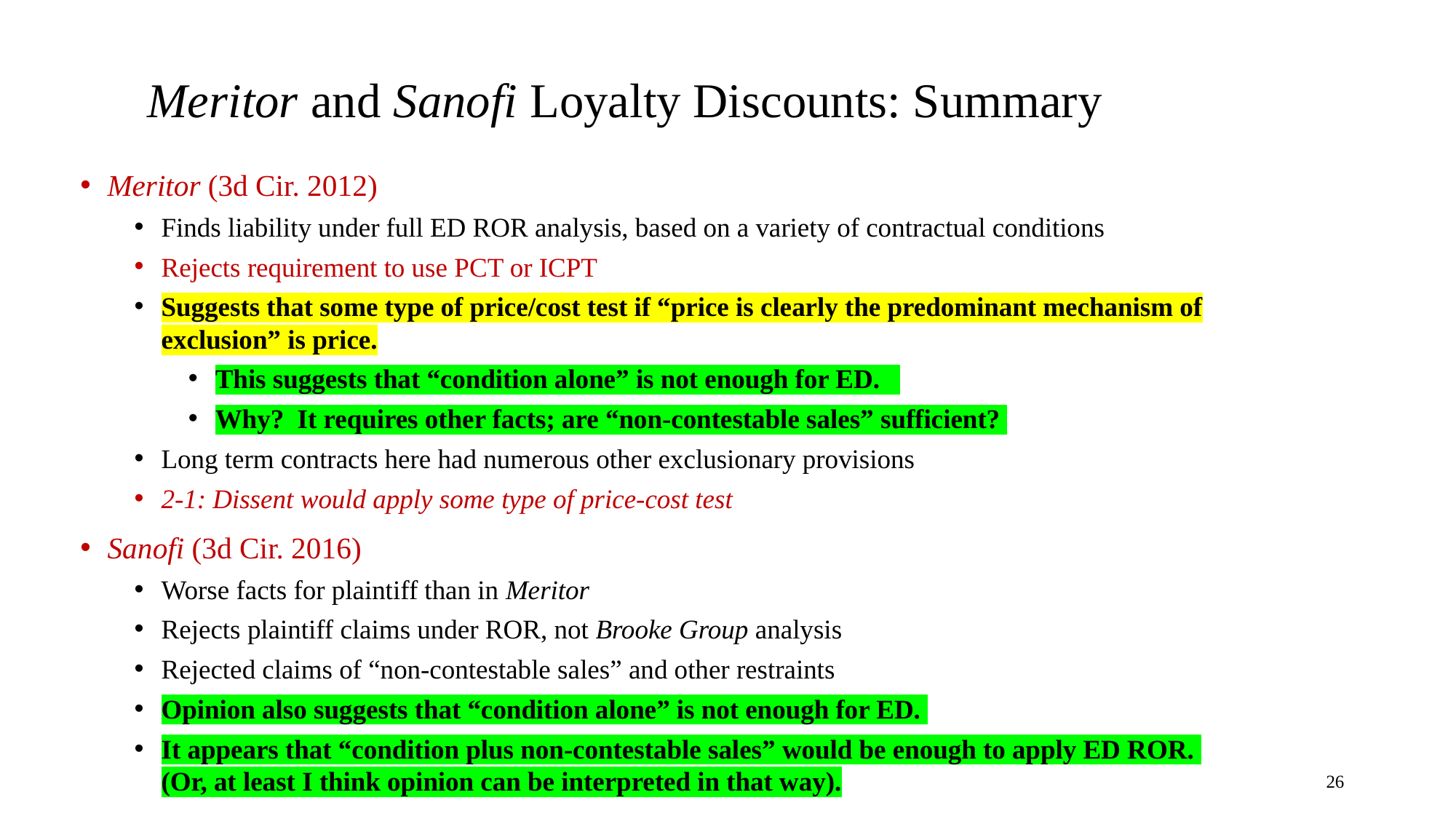

# Meritor and Sanofi Loyalty Discounts: Summary
Meritor (3d Cir. 2012)
Finds liability under full ED ROR analysis, based on a variety of contractual conditions
Rejects requirement to use PCT or ICPT
Suggests that some type of price/cost test if “price is clearly the predominant mechanism of exclusion” is price.
This suggests that “condition alone” is not enough for ED.
Why?  It requires other facts; are “non-contestable sales” sufficient?
Long term contracts here had numerous other exclusionary provisions
2-1: Dissent would apply some type of price-cost test
Sanofi (3d Cir. 2016)
Worse facts for plaintiff than in Meritor
Rejects plaintiff claims under ROR, not Brooke Group analysis
Rejected claims of “non-contestable sales” and other restraints
Opinion also suggests that “condition alone” is not enough for ED.
It appears that “condition plus non-contestable sales” would be enough to apply ED ROR.  (Or, at least I think opinion can be interpreted in that way).

26